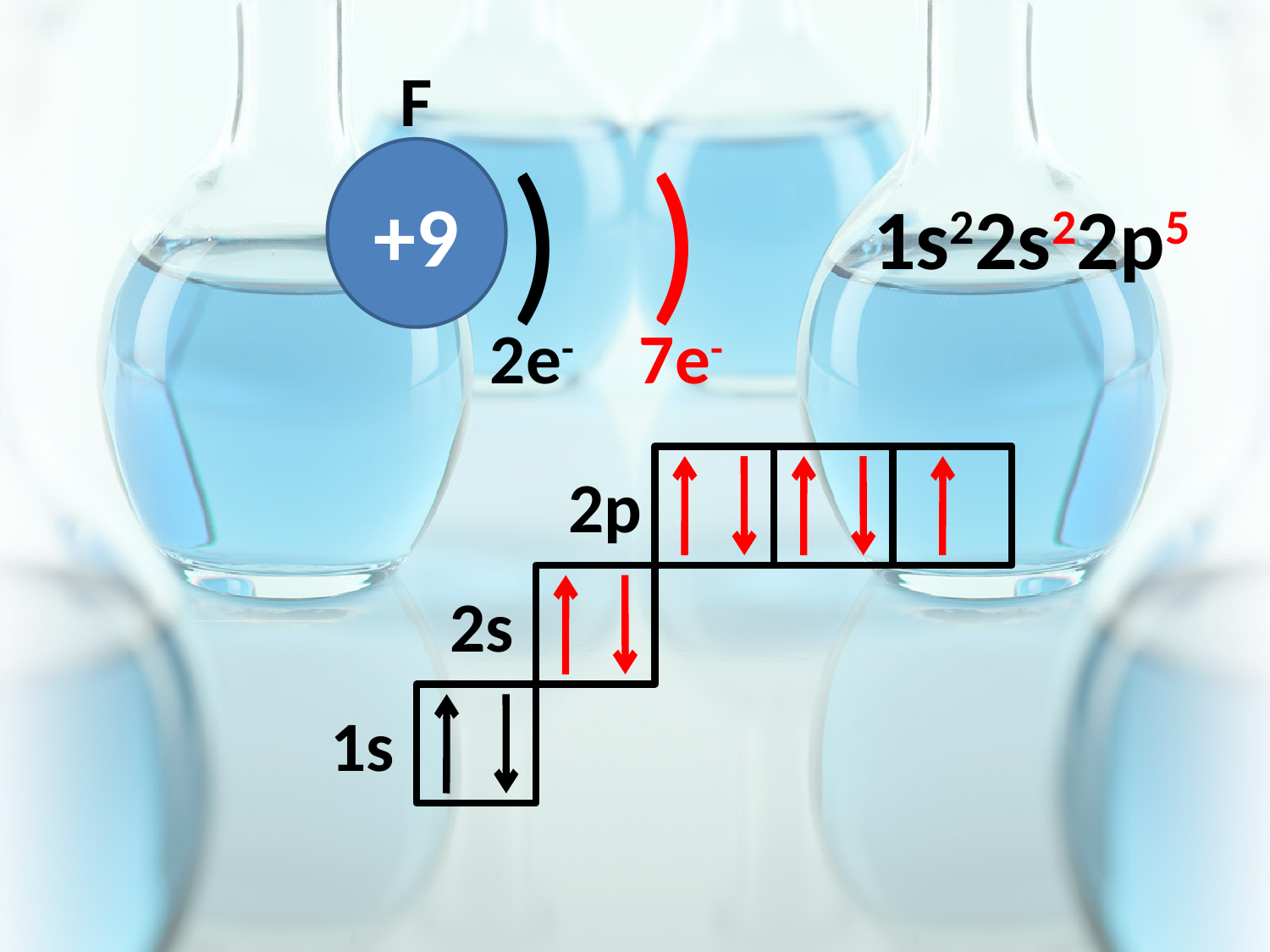

F
)
)
+9
1s22s22p5
2e-
7e-

2p

2s

1s